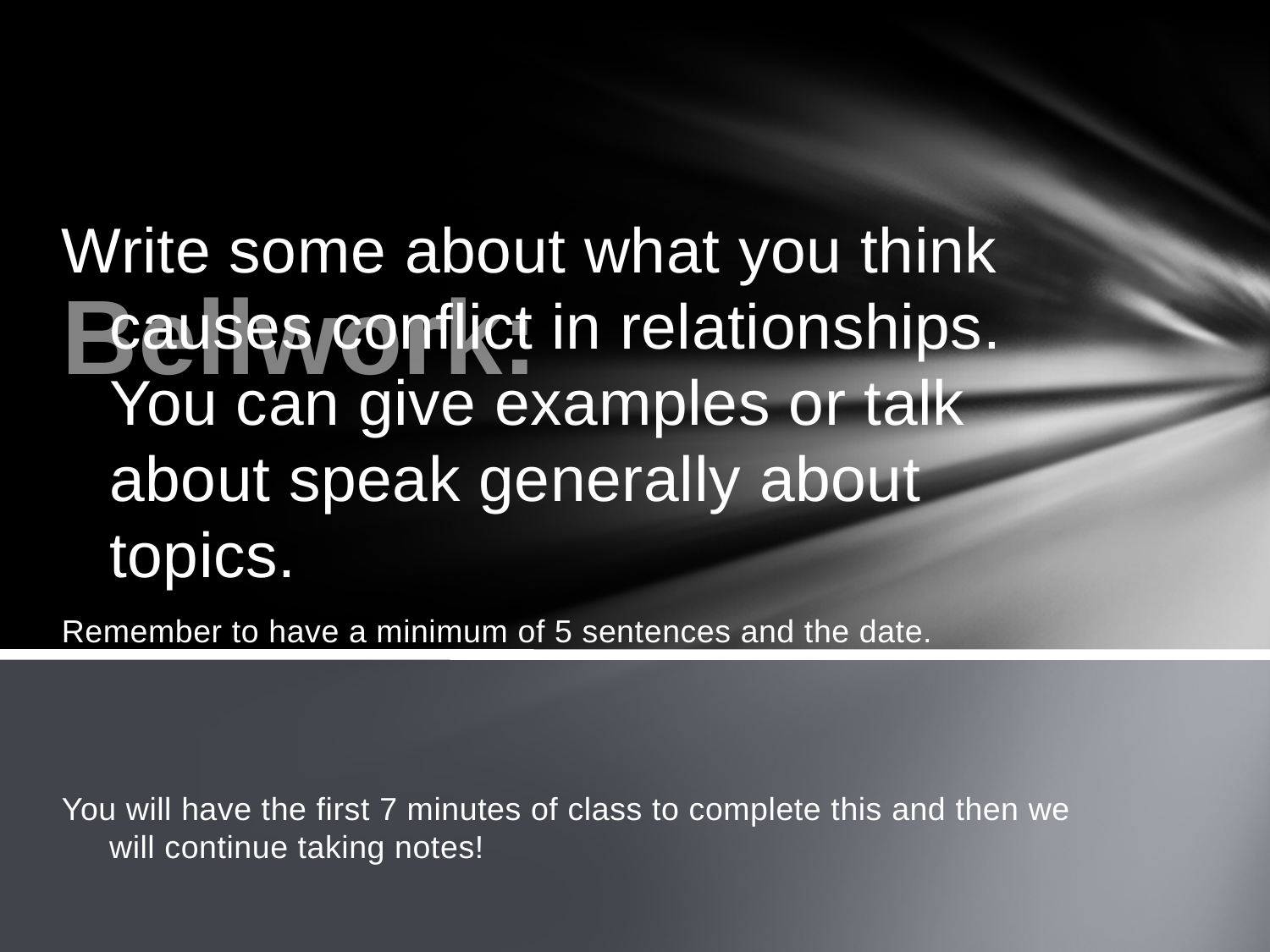

Bellwork:
Write some about what you think causes conflict in relationships.  You can give examples or talk about speak generally about topics.
Remember to have a minimum of 5 sentences and the date.

You will have the first 7 minutes of class to complete this and then we will continue taking notes!